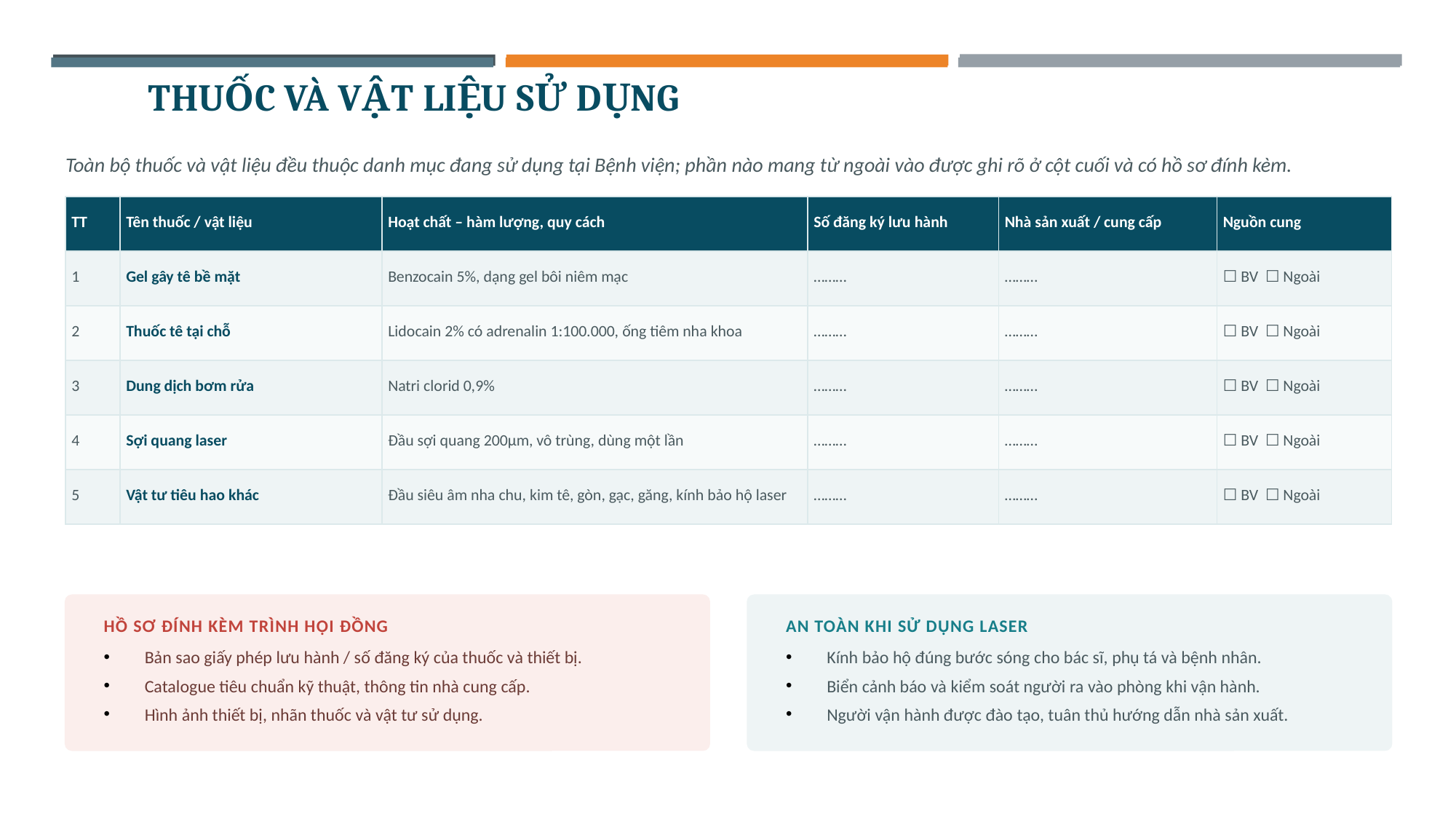

THUỐC VÀ VẬT LIỆU SỬ DỤNG
Toàn bộ thuốc và vật liệu đều thuộc danh mục đang sử dụng tại Bệnh viện; phần nào mang từ ngoài vào được ghi rõ ở cột cuối và có hồ sơ đính kèm.
| TT | Tên thuốc / vật liệu | Hoạt chất – hàm lượng, quy cách | Số đăng ký lưu hành | Nhà sản xuất / cung cấp | Nguồn cung |
| --- | --- | --- | --- | --- | --- |
| 1 | Gel gây tê bề mặt | Benzocain 5%, dạng gel bôi niêm mạc | ……… | ……… | ☐ BV ☐ Ngoài |
| 2 | Thuốc tê tại chỗ | Lidocain 2% có adrenalin 1:100.000, ống tiêm nha khoa | ……… | ……… | ☐ BV ☐ Ngoài |
| 3 | Dung dịch bơm rửa | Natri clorid 0,9% | ……… | ……… | ☐ BV ☐ Ngoài |
| 4 | Sợi quang laser | Đầu sợi quang 200µm, vô trùng, dùng một lần | ……… | ……… | ☐ BV ☐ Ngoài |
| 5 | Vật tư tiêu hao khác | Đầu siêu âm nha chu, kim tê, gòn, gạc, găng, kính bảo hộ laser | ……… | ……… | ☐ BV ☐ Ngoài |

HỒ SƠ ĐÍNH KÈM TRÌNH HỘI ĐỒNG
AN TOÀN KHI SỬ DỤNG LASER
Bản sao giấy phép lưu hành / số đăng ký của thuốc và thiết bị.
Catalogue tiêu chuẩn kỹ thuật, thông tin nhà cung cấp.
Hình ảnh thiết bị, nhãn thuốc và vật tư sử dụng.
Kính bảo hộ đúng bước sóng cho bác sĩ, phụ tá và bệnh nhân.
Biển cảnh báo và kiểm soát người ra vào phòng khi vận hành.
Người vận hành được đào tạo, tuân thủ hướng dẫn nhà sản xuất.